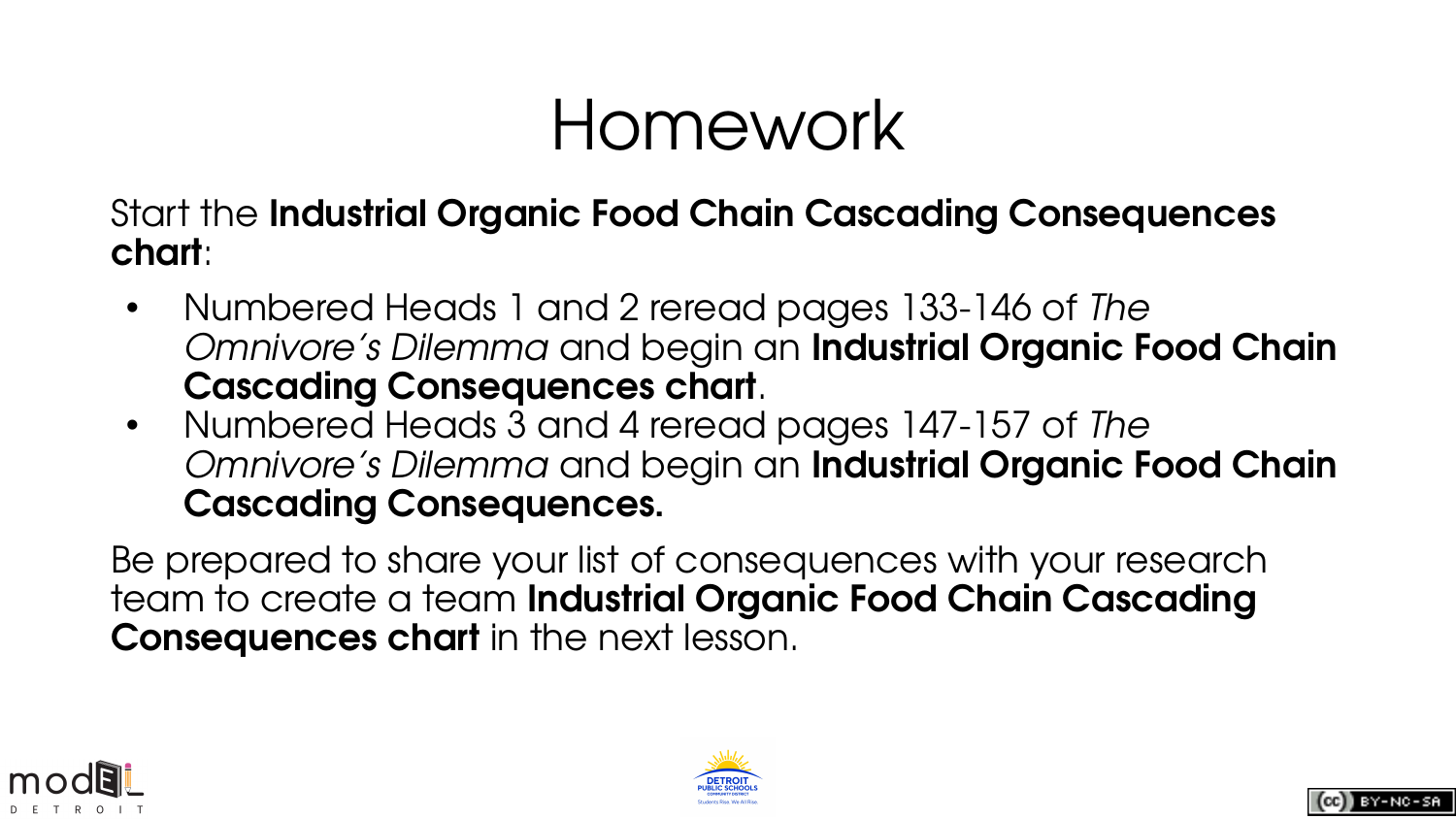

# Homework
Start the Industrial Organic Food Chain Cascading Consequences chart:
Numbered Heads 1 and 2 reread pages 133-146 of The Omnivore’s Dilemma and begin an Industrial Organic Food Chain Cascading Consequences chart.
Numbered Heads 3 and 4 reread pages 147-157 of The Omnivore’s Dilemma and begin an Industrial Organic Food Chain Cascading Consequences.
Be prepared to share your list of consequences with your research team to create a team Industrial Organic Food Chain Cascading Consequences chart in the next lesson.